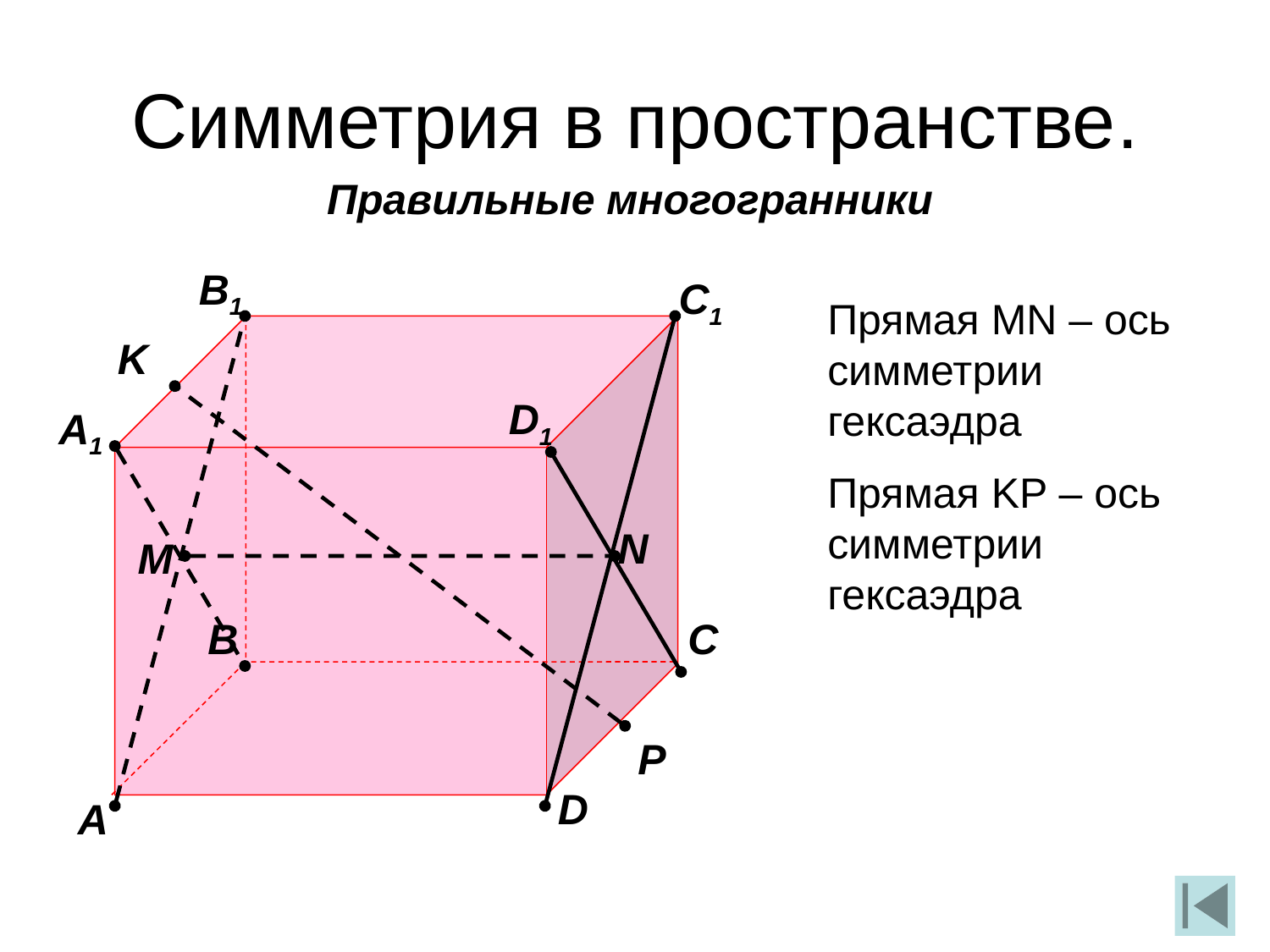

# Симметрия в пространстве.
Правильные многогранники
B1
C1
Прямая MN – ось  симметрии гексаэдра
Прямая KP – ось симметрии гексаэдра

K

D1
А1

N
M

B
C

P
D
А